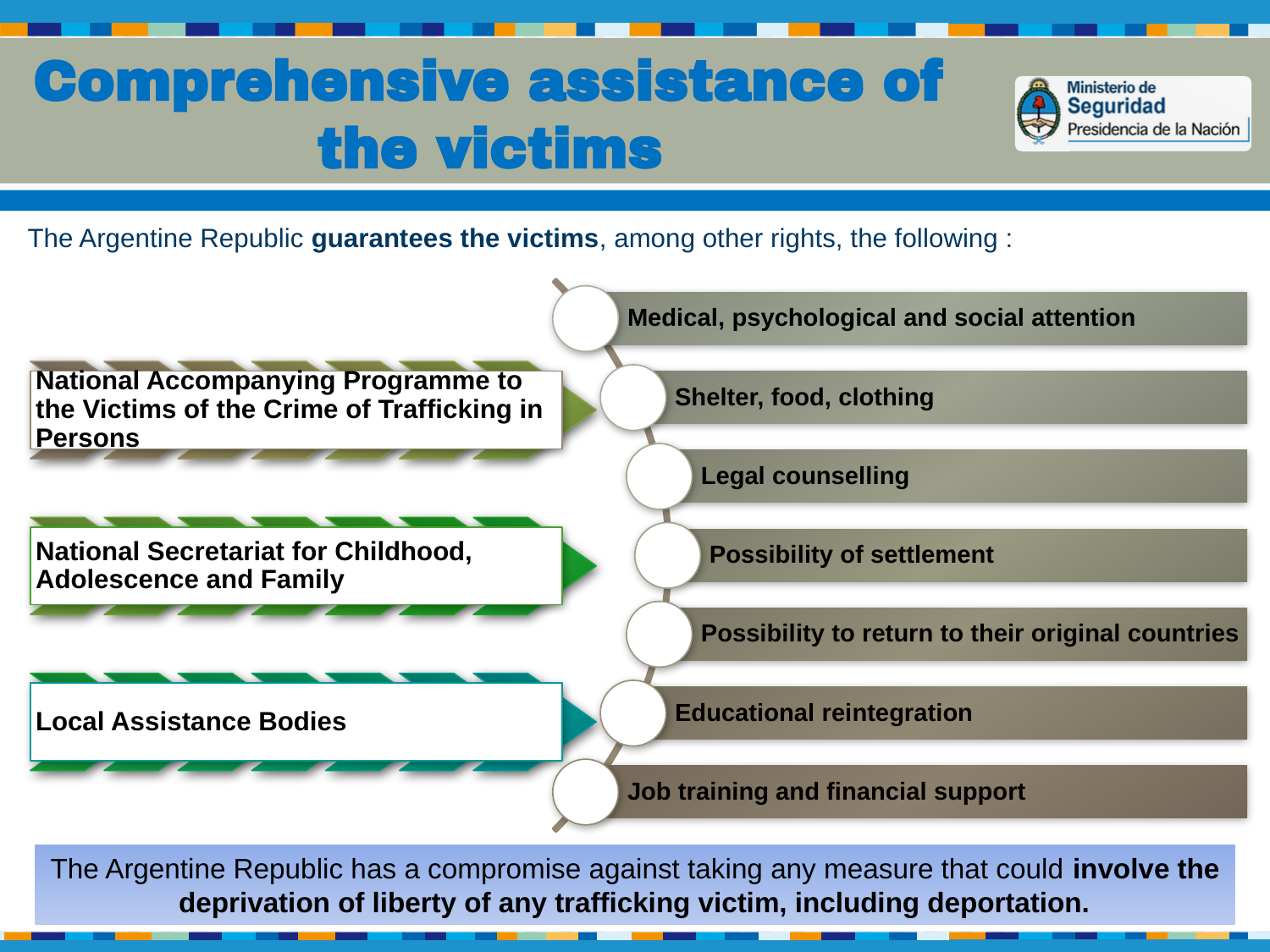

# Comprehensive assistance of the victims
The Argentine Republic guarantees the victims, among other rights, the following :

National Accompanying Programme to the Victims of the Crime of Trafficking in Persons

National Secretariat for Childhood, Adolescence and Family

Local Assistance Bodies
Medical, psychological and social attention
Shelter, food, clothing
Legal counselling
Possibility of settlement
Possibility to return to their original countries
Educational reintegration
Job training and financial support
The Argentine Republic has a compromise against taking any measure that could involve the deprivation of liberty of any trafficking victim, including deportation.